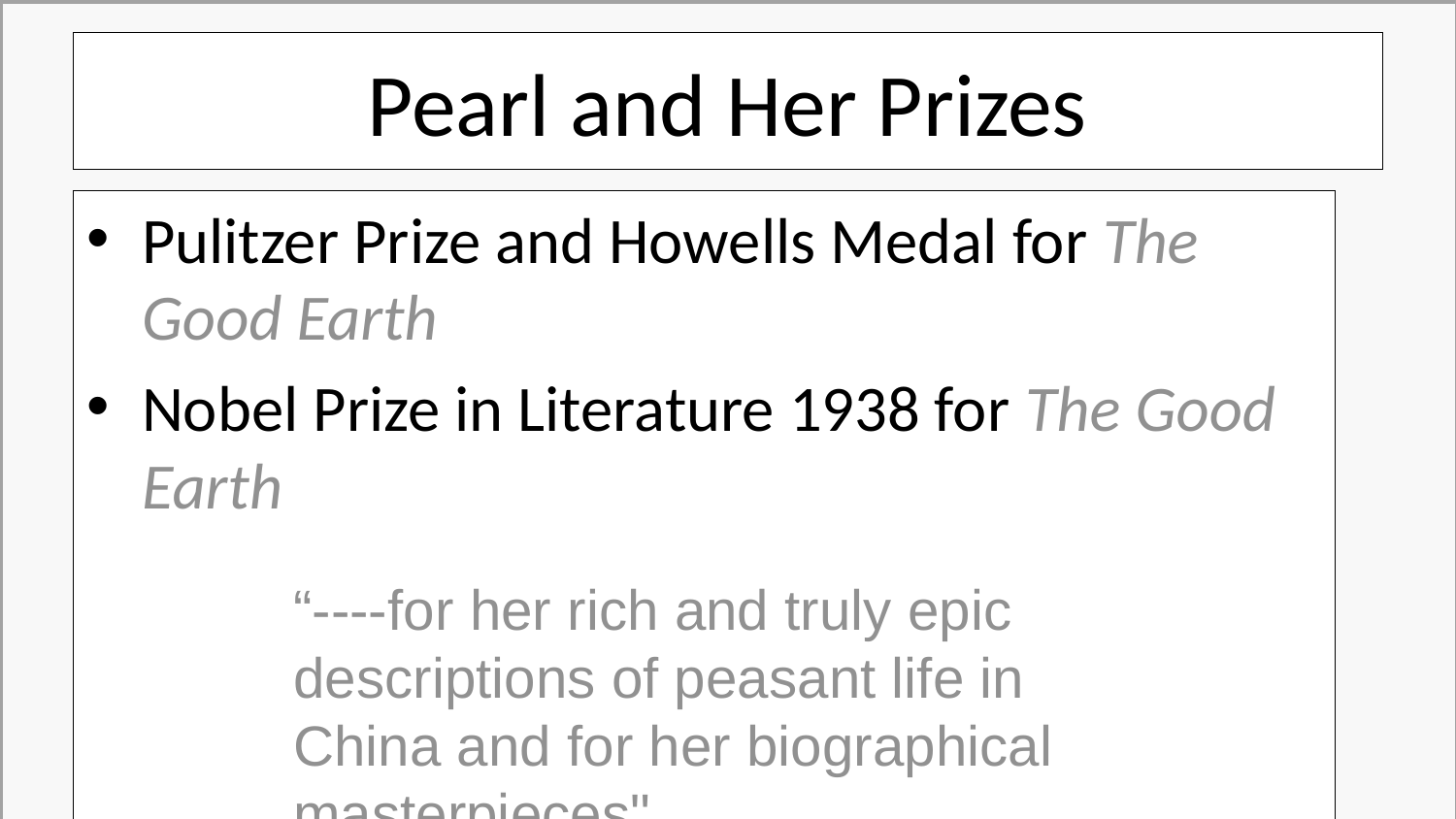

Pearl and Her Prizes
Pulitzer Prize and Howells Medal for The Good Earth
Nobel Prize in Literature 1938 for The Good Earth

“----for her rich and truly epic descriptions of peasant life in China and for her biographical masterpieces"